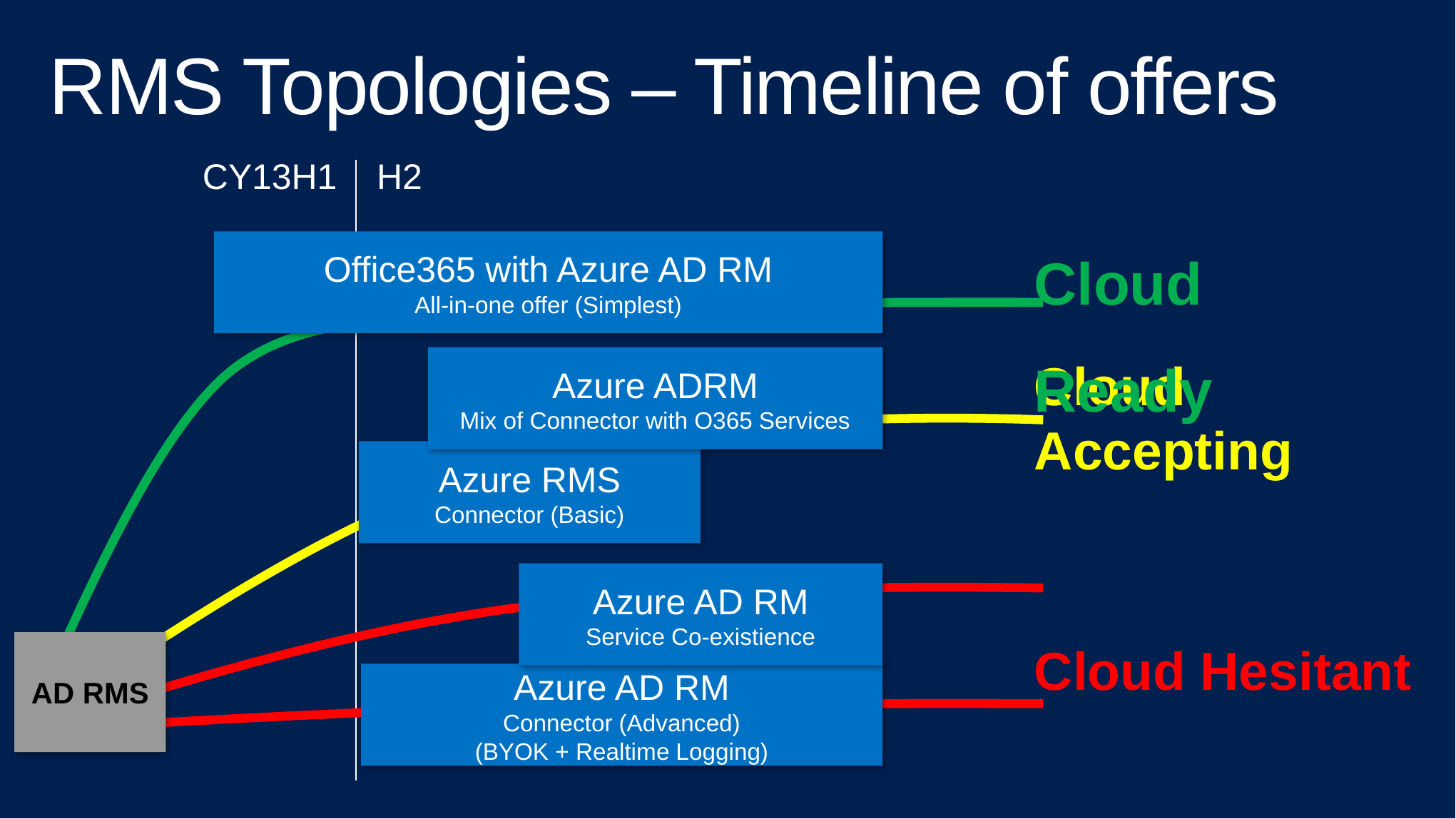

# RMS Topologies – Timeline of offers
CY13H1    H2
Cloud Ready
Office365 with Azure AD RM
All-in-one offer (Simplest)

Cloud Accepting
Azure ADRM
Mix of Connector with O365 Services

Azure RMS
Connector (Basic)
Azure AD RM
Service Co-existience

Cloud Hesitant
AD RMS
Azure AD RM
Connector (Advanced)
(BYOK + Realtime Logging)